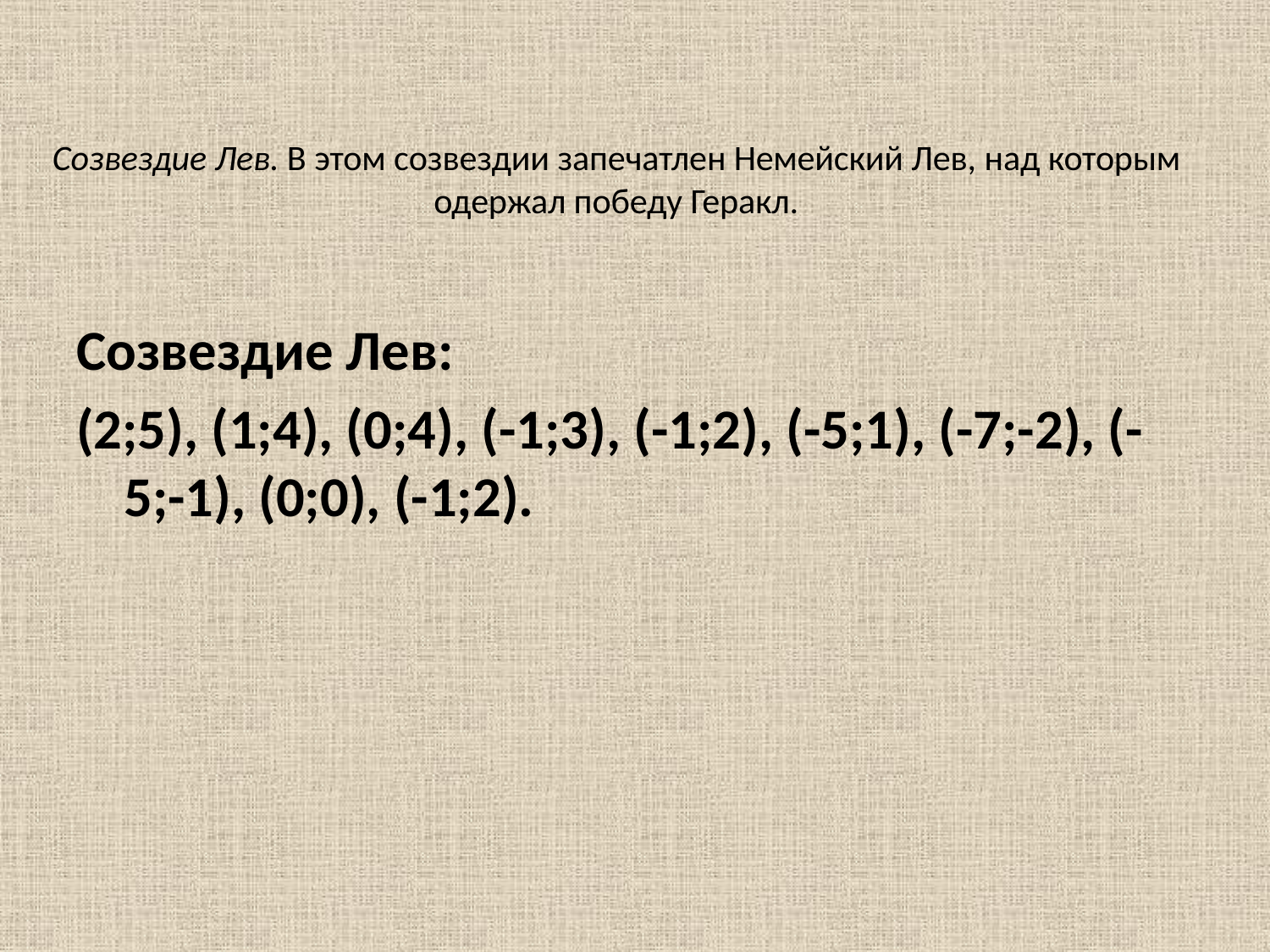

# Созвездие Лев. В этом созвездии запечатлен Немейский Лев, над которым одержал победу Геракл.
Созвездие Лев:
(2;5), (1;4), (0;4), (-1;3), (-1;2), (-5;1), (-7;-2), (-5;-1), (0;0), (-1;2).